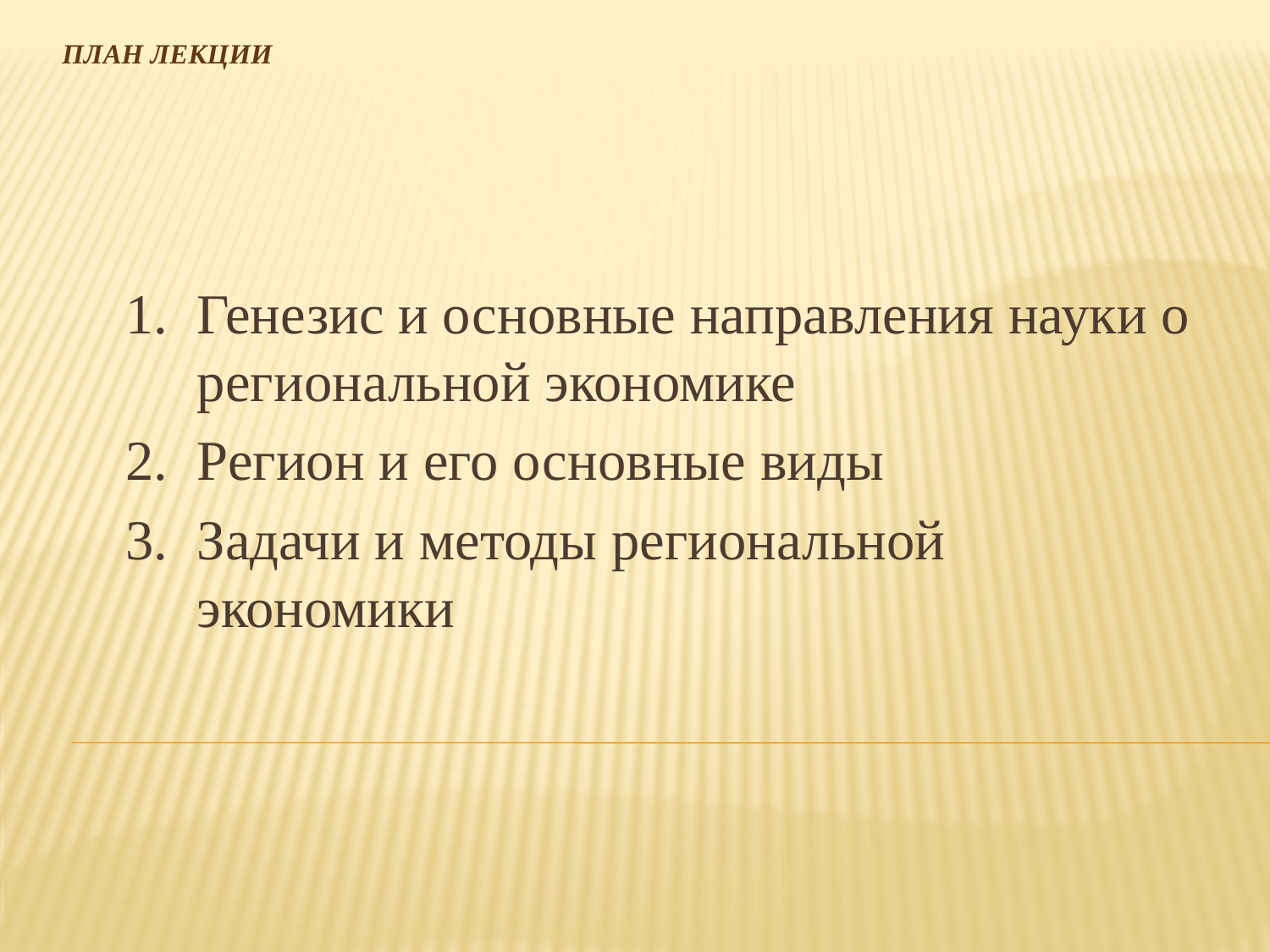

# План лекции
Генезис и основные направления науки о региональной экономике
Регион и его основные виды
Задачи и методы региональной экономики